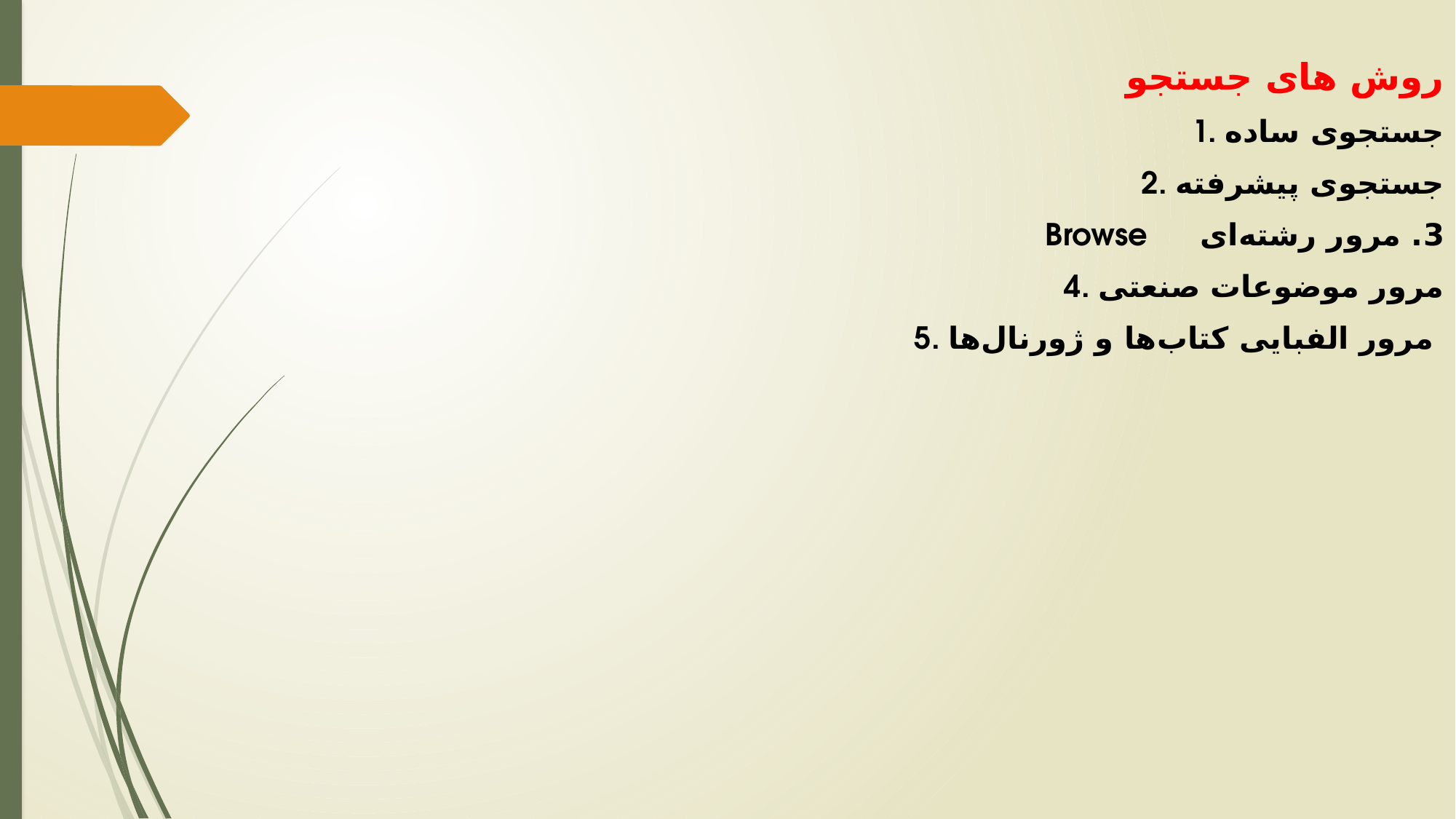

روش های جستجو
1. جستجوی ساده
2. جستجوی پیشرفته
3. مرور رشته‌ای     Browse
4. مرور موضوعات صنعتی
5. مرور الفبایی کتاب‌ها و ژورنال‌ها